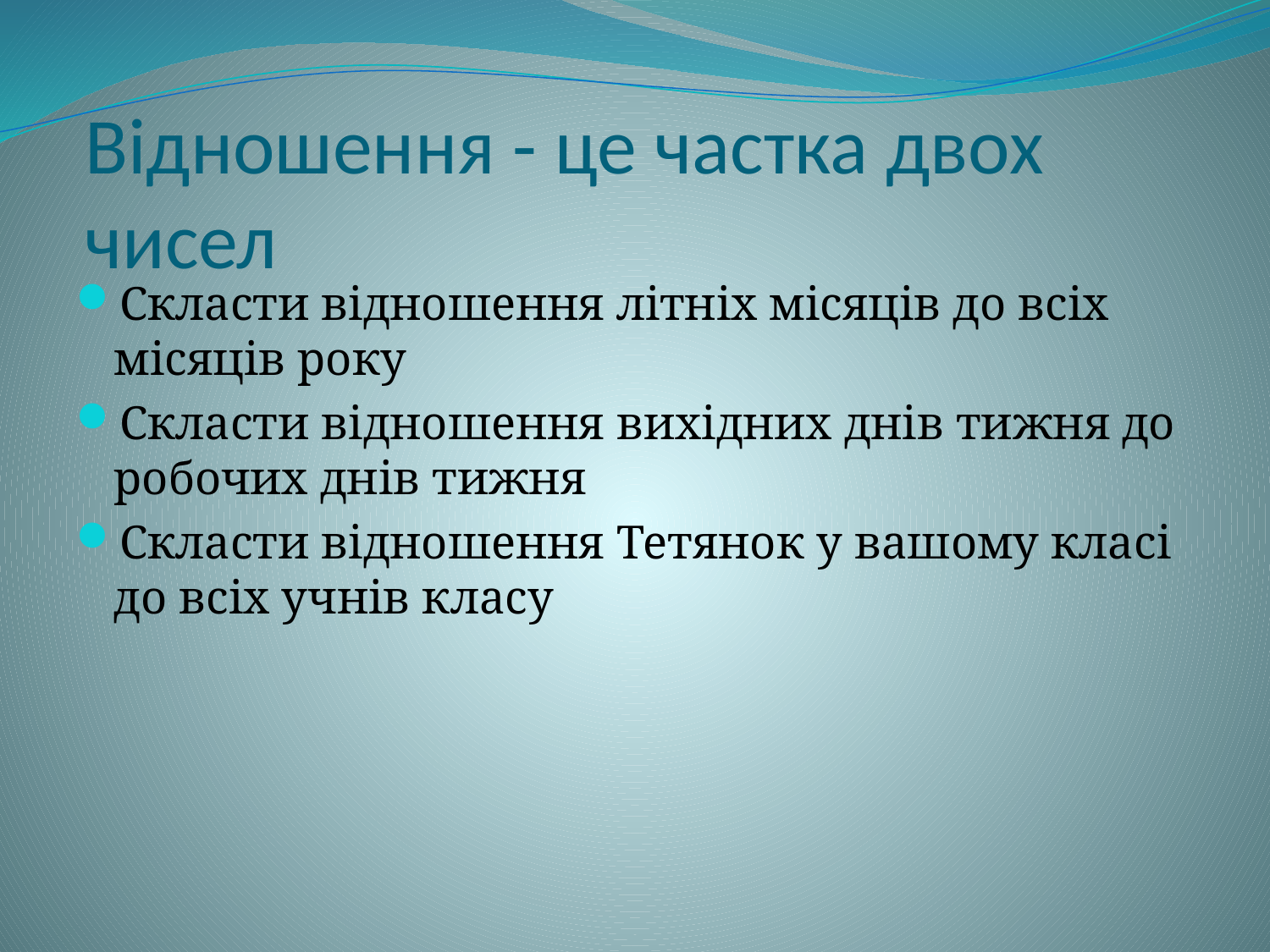

# Відношення - це частка двох чисел
Скласти відношення літніх місяців до всіх місяців року
Скласти відношення вихідних днів тижня до робочих днів тижня
Скласти відношення Тетянок у вашому класі до всіх учнів класу